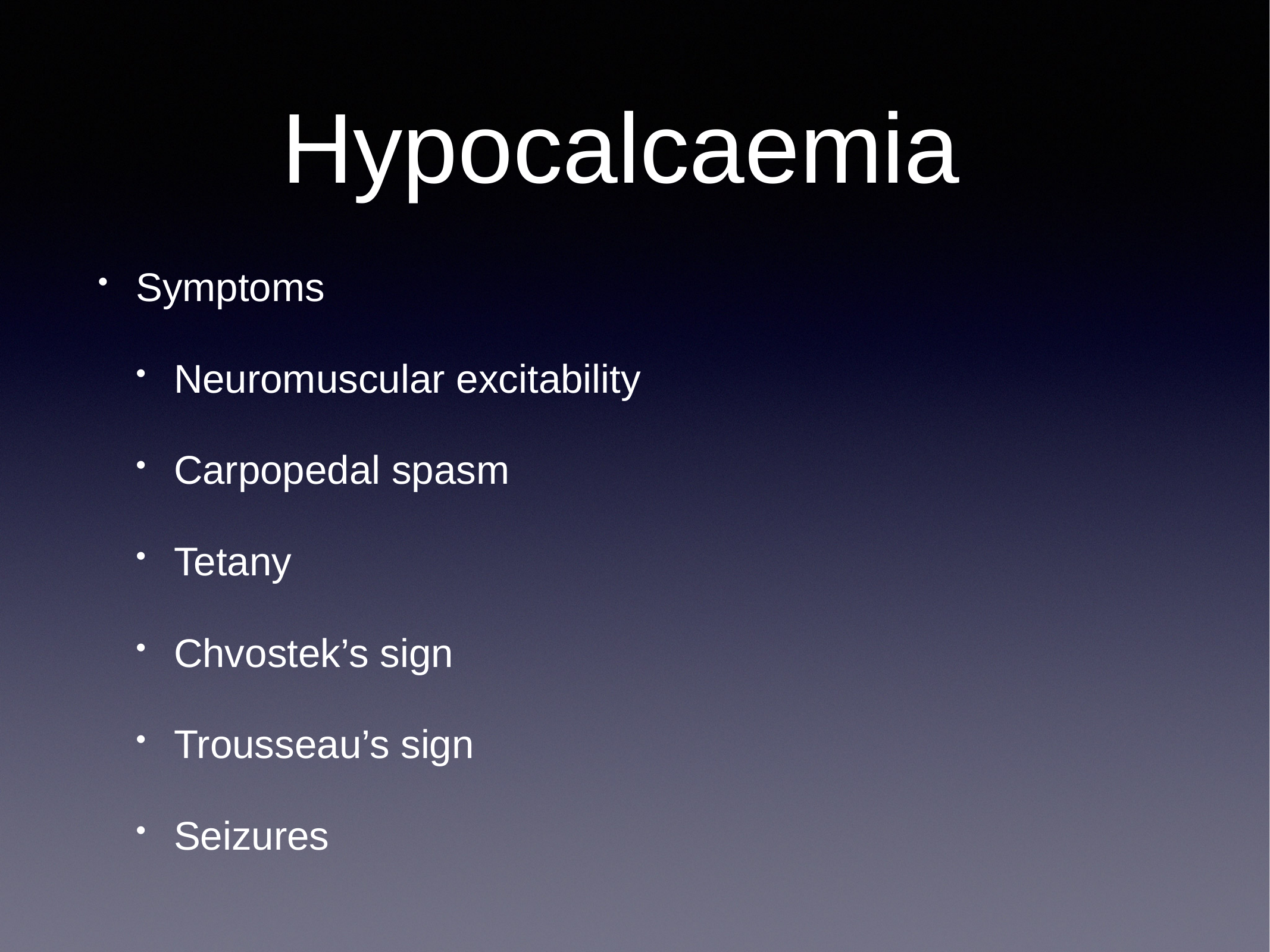

# Hypocalcaemia
Symptoms
Neuromuscular excitability
Carpopedal spasm
Tetany
Chvostek’s sign
Trousseau’s sign
Seizures